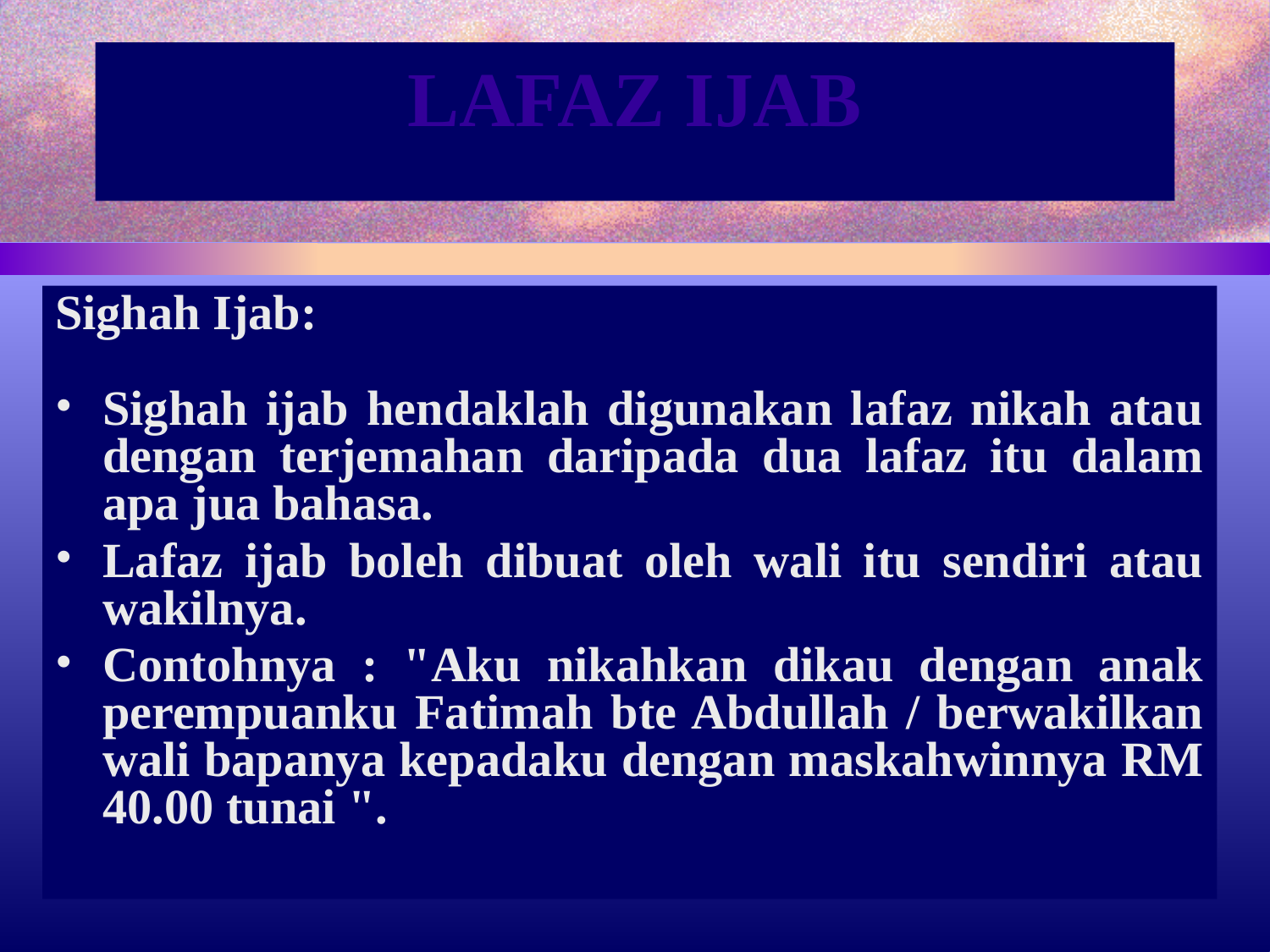

# LAFAZ IJAB
Sighah Ijab:

Sighah ijab hendaklah digunakan lafaz nikah atau dengan terjemahan daripada dua lafaz itu dalam apa jua bahasa.
Lafaz ijab boleh dibuat oleh wali itu sendiri atau wakilnya.
Contohnya : "Aku nikahkan dikau dengan anak perempuanku Fatimah bte Abdullah / berwakilkan wali bapanya kepadaku dengan maskahwinnya RM 40.00 tunai ".